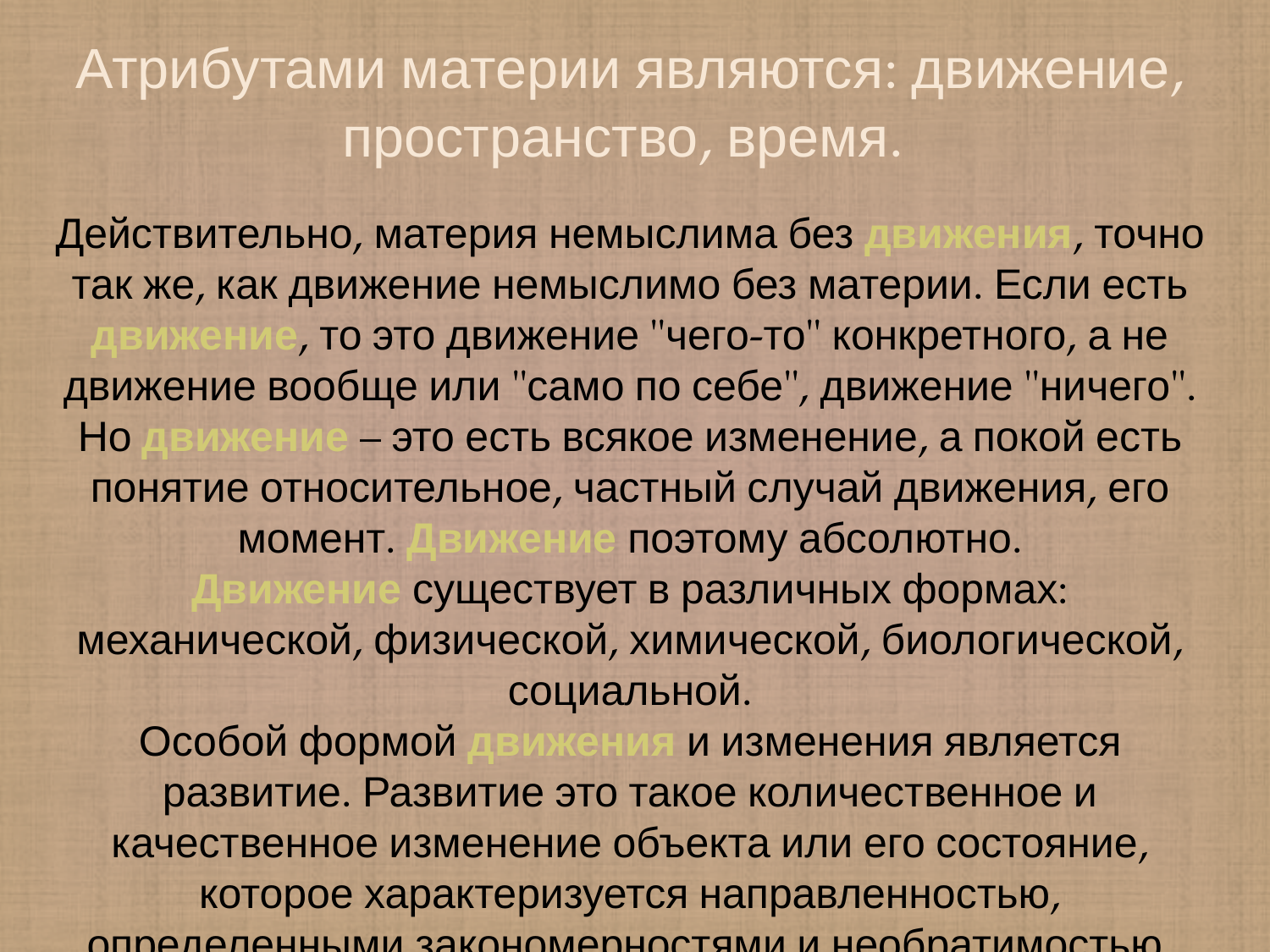

Атрибутами материи являются: движение, пространство, время.

Действительно, материя немыслима без движения, точно так же, как движение немыслимо без материи. Если есть движение, то это движение "чего-то" конкретного, а не движение вообще или "само по себе", движение "ничего".
Но движение – это есть всякое изменение, а покой есть понятие относительное, частный случай движения, его момент. Движение поэтому абсолютно.
Движение существует в различных формах: механической, физической, химической, биологической, социальной.
Особой формой движения и изменения является развитие. Развитие это такое количественное и качественное изменение объекта или его состояние, которое характеризуется направленностью, определенными закономерностями и необратимостью.